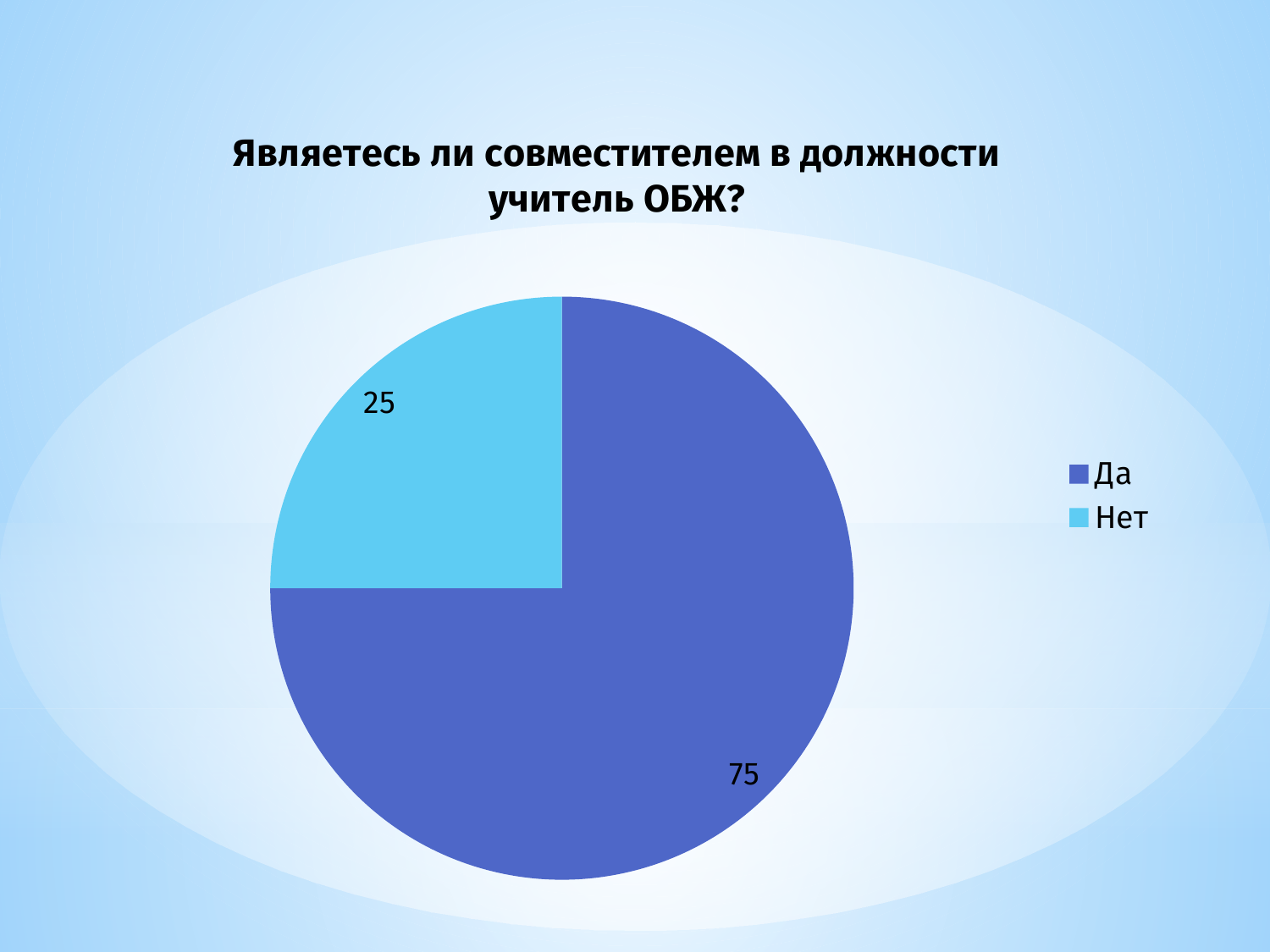

### Chart:

| Category | Являетесь ли совместителем в должности учитель ОБЖ?
 |
|---|---|
| Да | 75.0 |
| Нет | 25.0 |